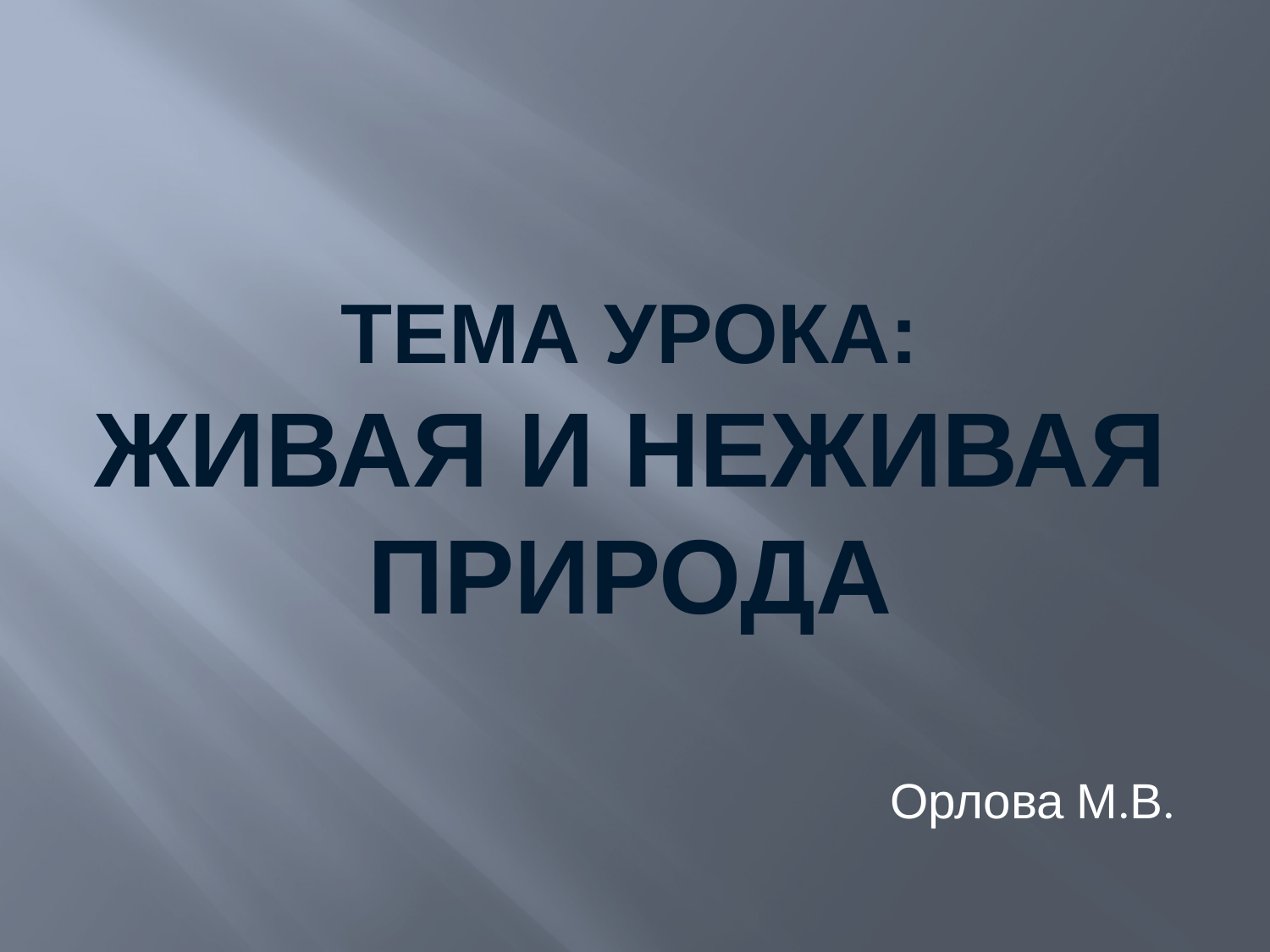

# Тема урока: Живая и неживая природа
Орлова М.В.